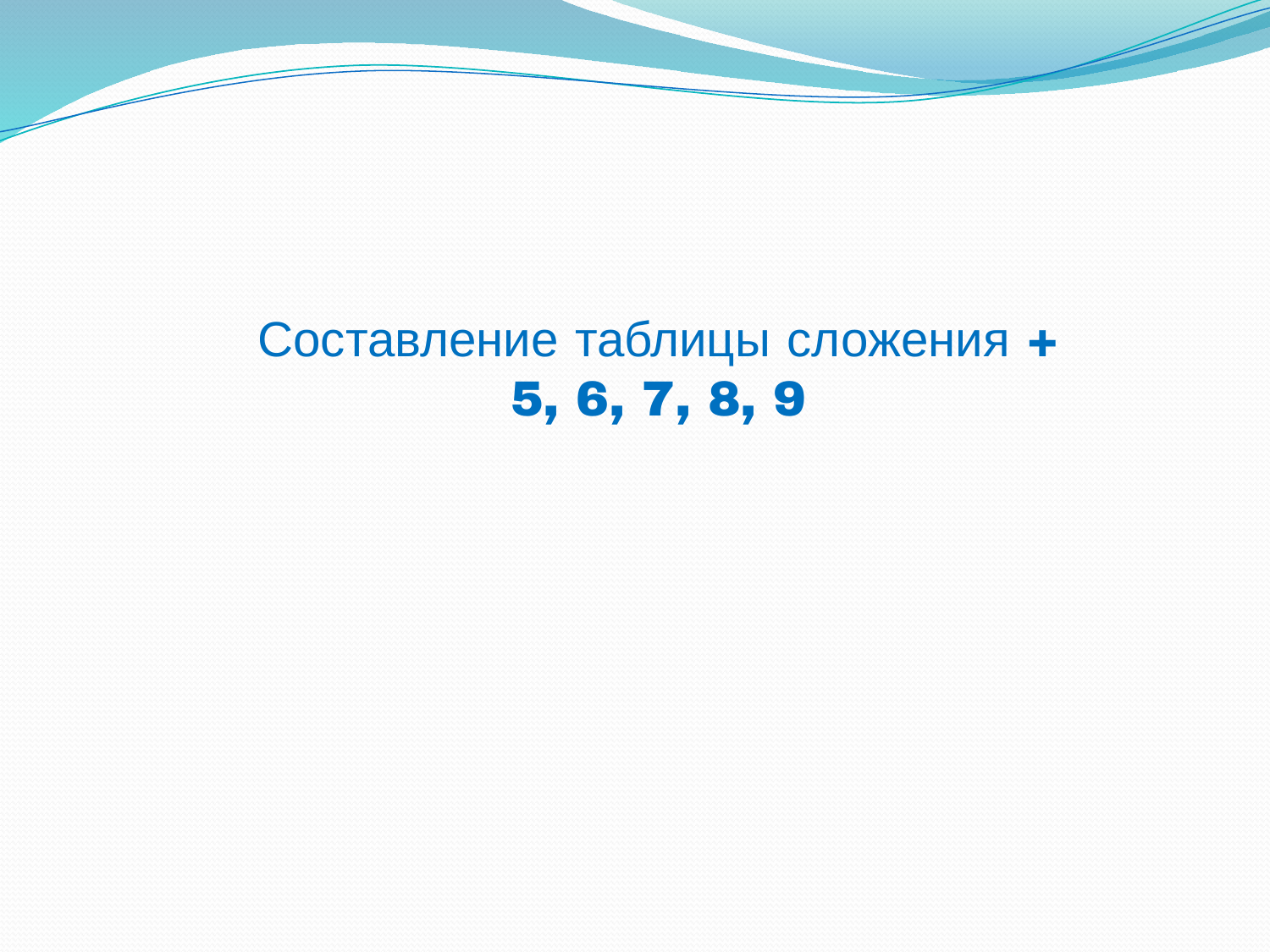

Составление таблицы сложения + 5, 6, 7, 8, 9